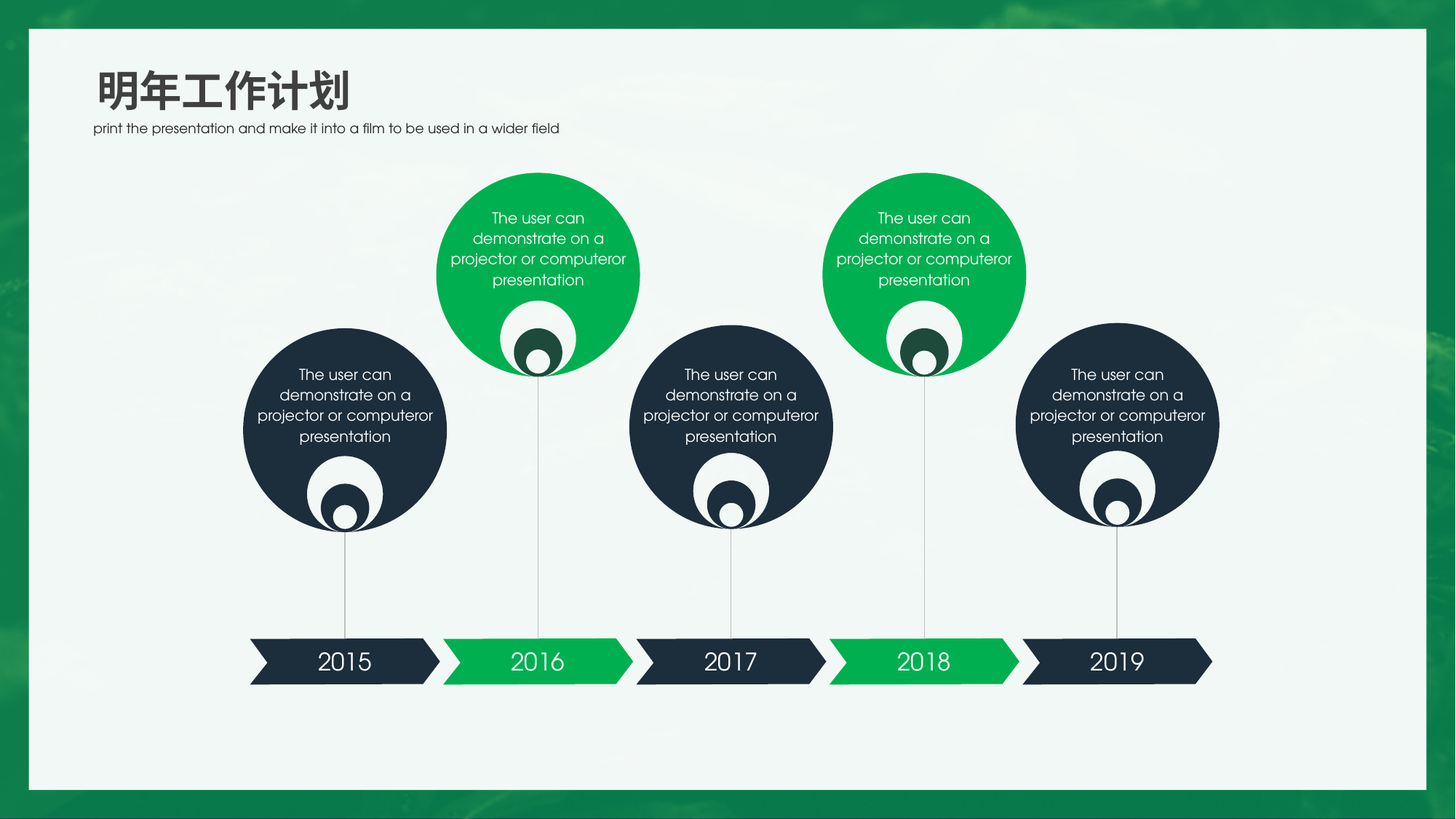

The user can demonstrate on a projector or computeror presentation
The user can demonstrate on a projector or computeror presentation

The user can demonstrate on a projector or computeror presentation
The user can demonstrate on a projector or computeror presentation
The user can demonstrate on a projector or computeror presentation

2019
2015
2016
2017
2018